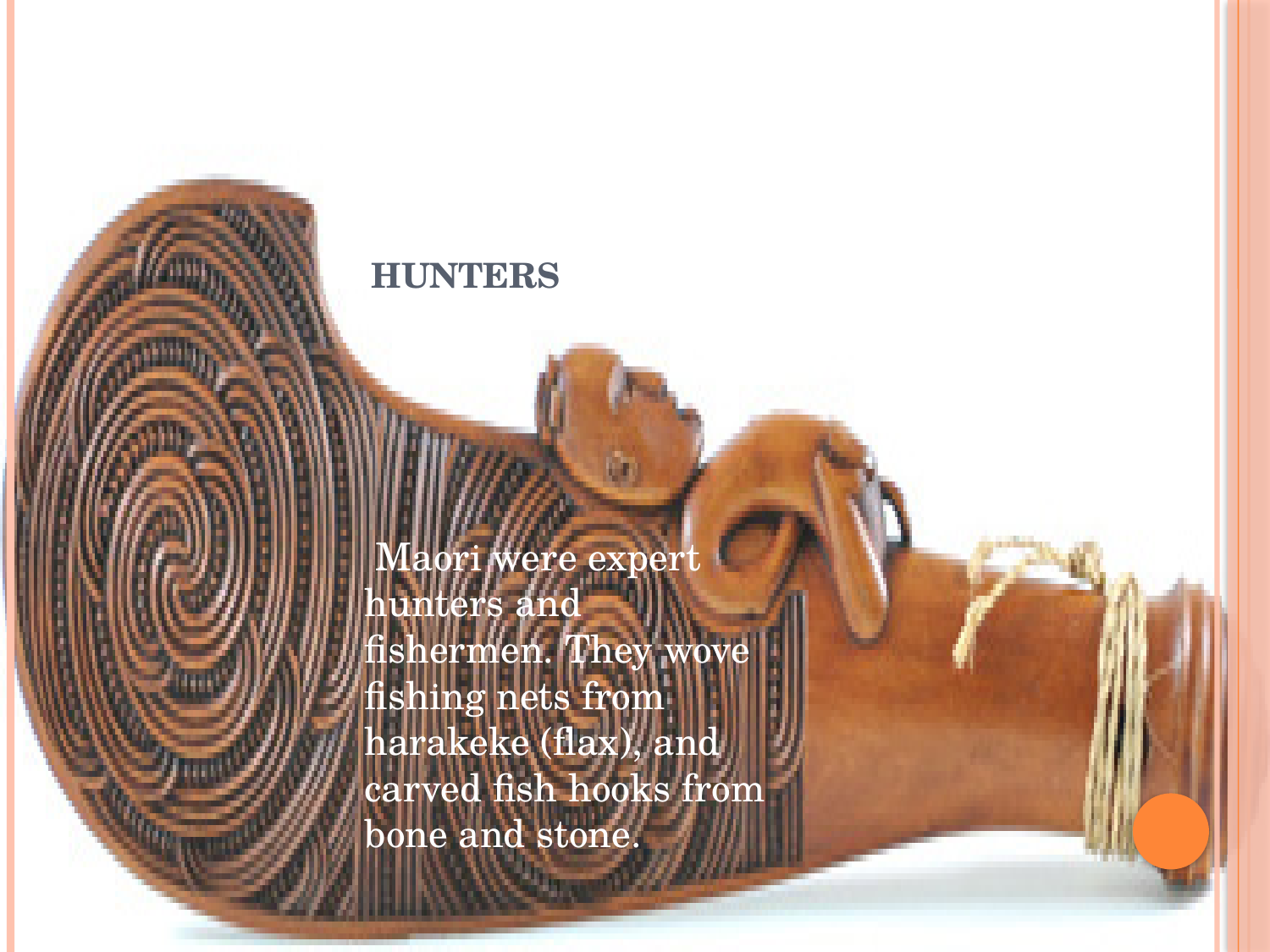

# Hunters
 Maori were expert hunters and fishermen. They wove fishing nets from harakeke (flax), and carved fish hooks from bone and stone.